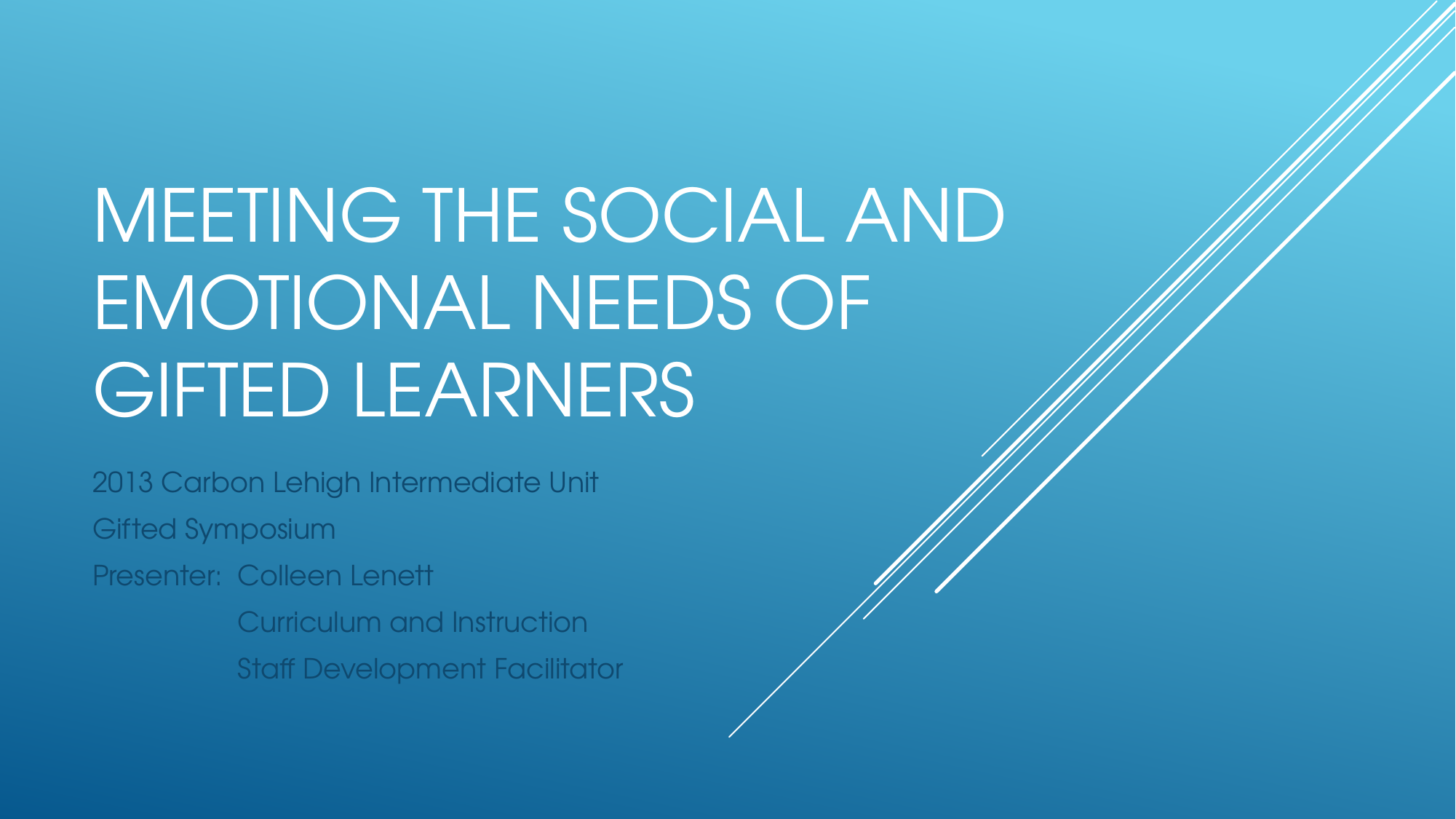

# Meeting the Social and Emotional Needs of Gifted Learners
2013 Carbon Lehigh Intermediate Unit
Gifted Symposium
Presenter:  Colleen Lenett
                   Curriculum and Instruction
                   Staff Development Facilitator